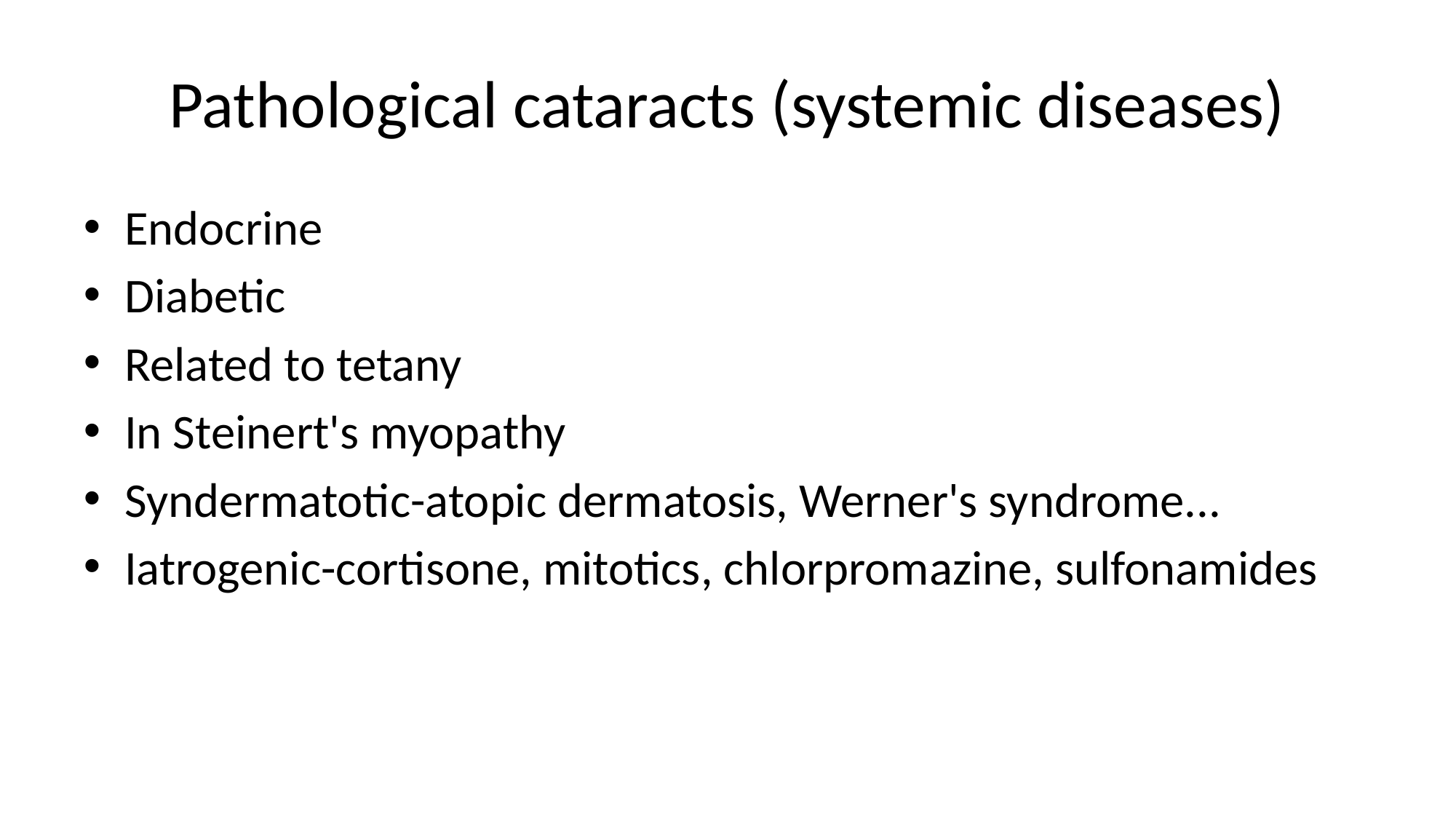

# Pathological cataracts (systemic diseases)
Endocrine
Diabetic
Related to tetany
In Steinert's myopathy
Syndermatotic-atopic dermatosis, Werner's syndrome...
Iatrogenic-cortisone, mitotics, chlorpromazine, sulfonamides